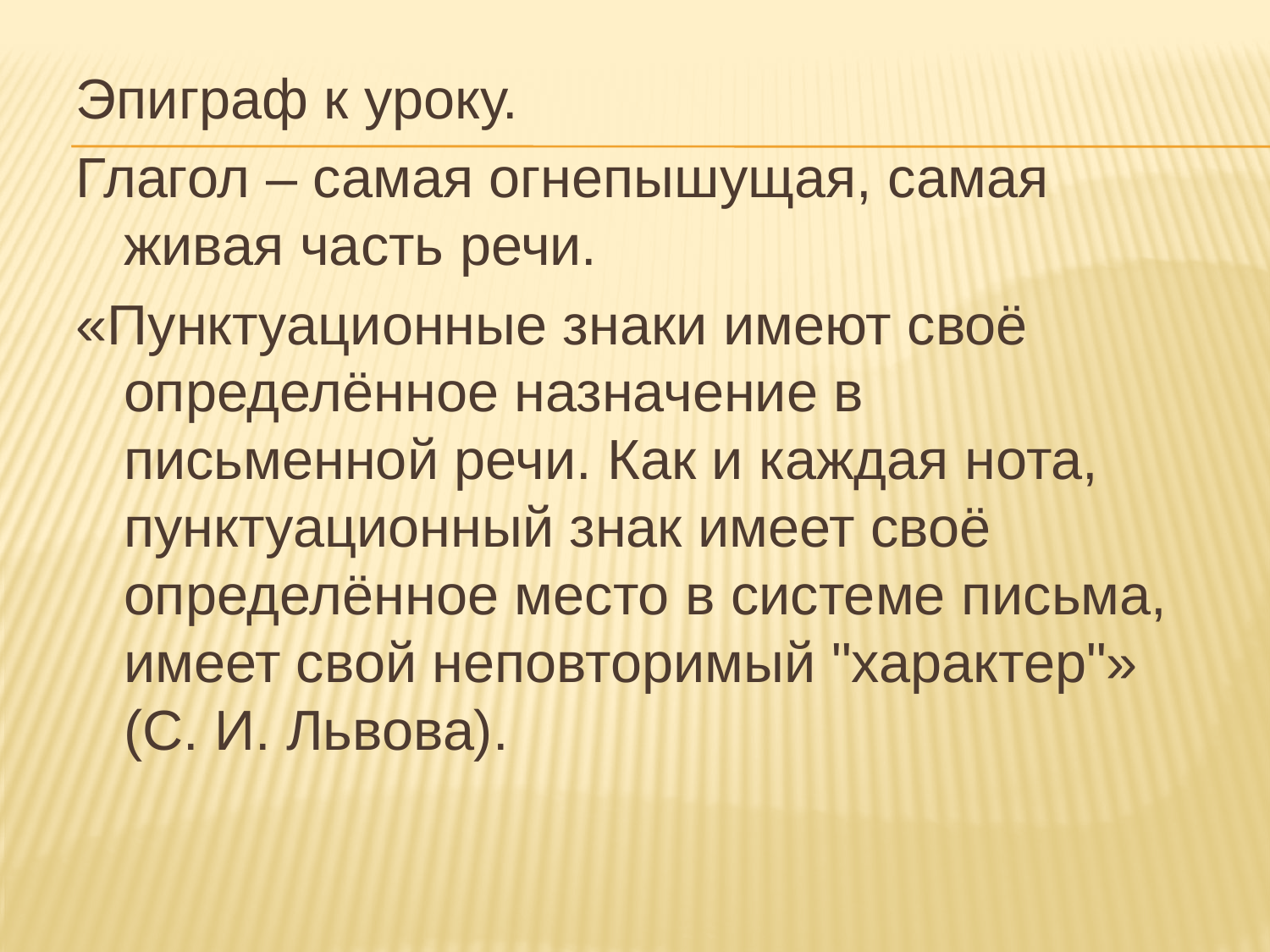

Эпиграф к уроку.
Глагол – самая огнепышущая, самая живая часть речи.
«Пунктуационные знаки имеют своё определённое назначение в письменной речи. Как и каждая нота, пунктуационный знак имеет своё определённое место в системе письма, имеет свой неповторимый "характер"» (С. И. Львова).
#